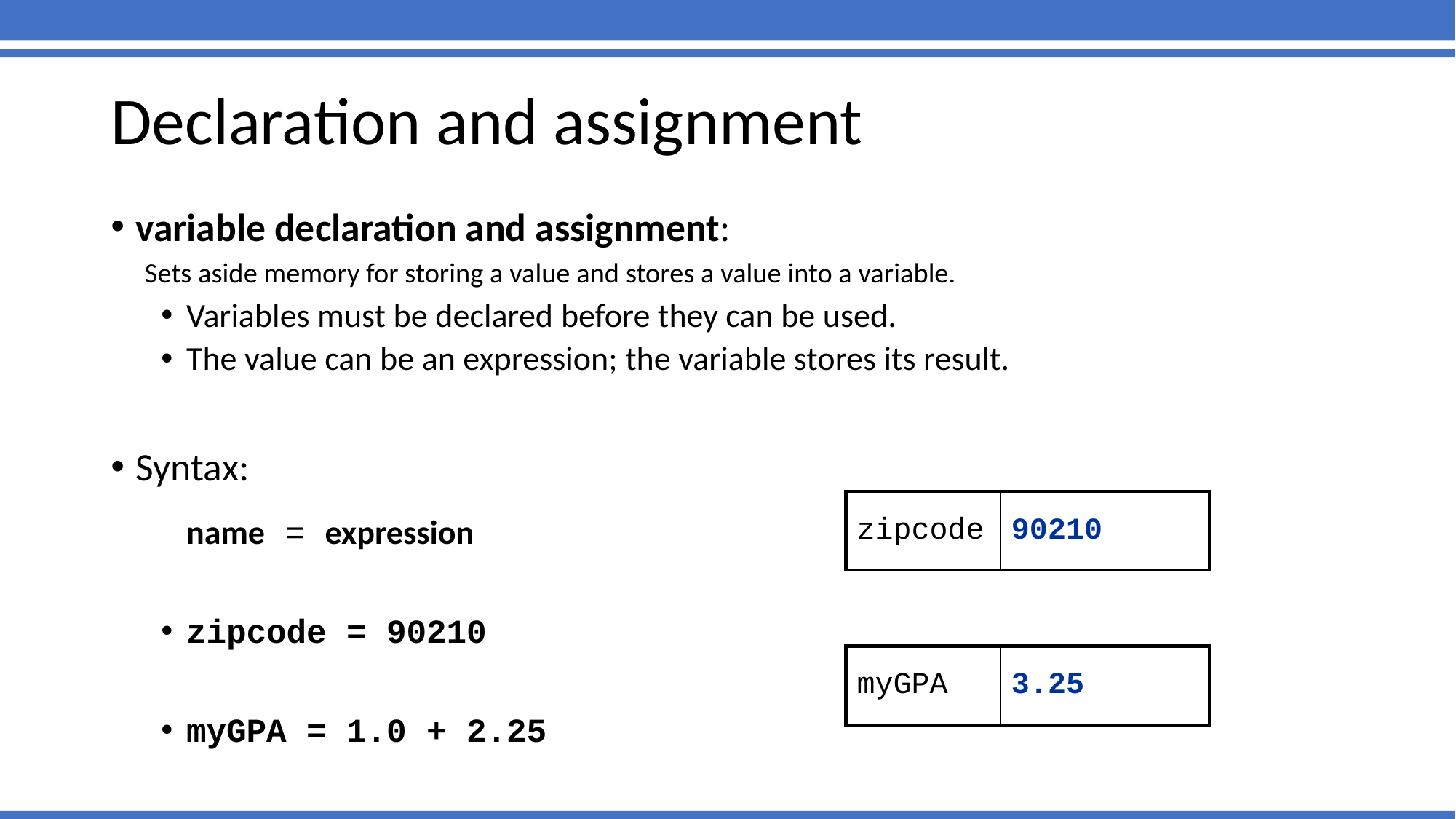

Declaration and assignment
variable declaration and assignment:
 Sets aside memory for storing a value and stores a value into a variable.
Variables must be declared before they can be used.
The value can be an expression; the variable stores its result.

Syntax:

	name = expression

zipcode = 90210

myGPA = 1.0 + 2.25
| zipcode | 90210 |
| --- | --- |
| myGPA | 3.25 |
| --- | --- |